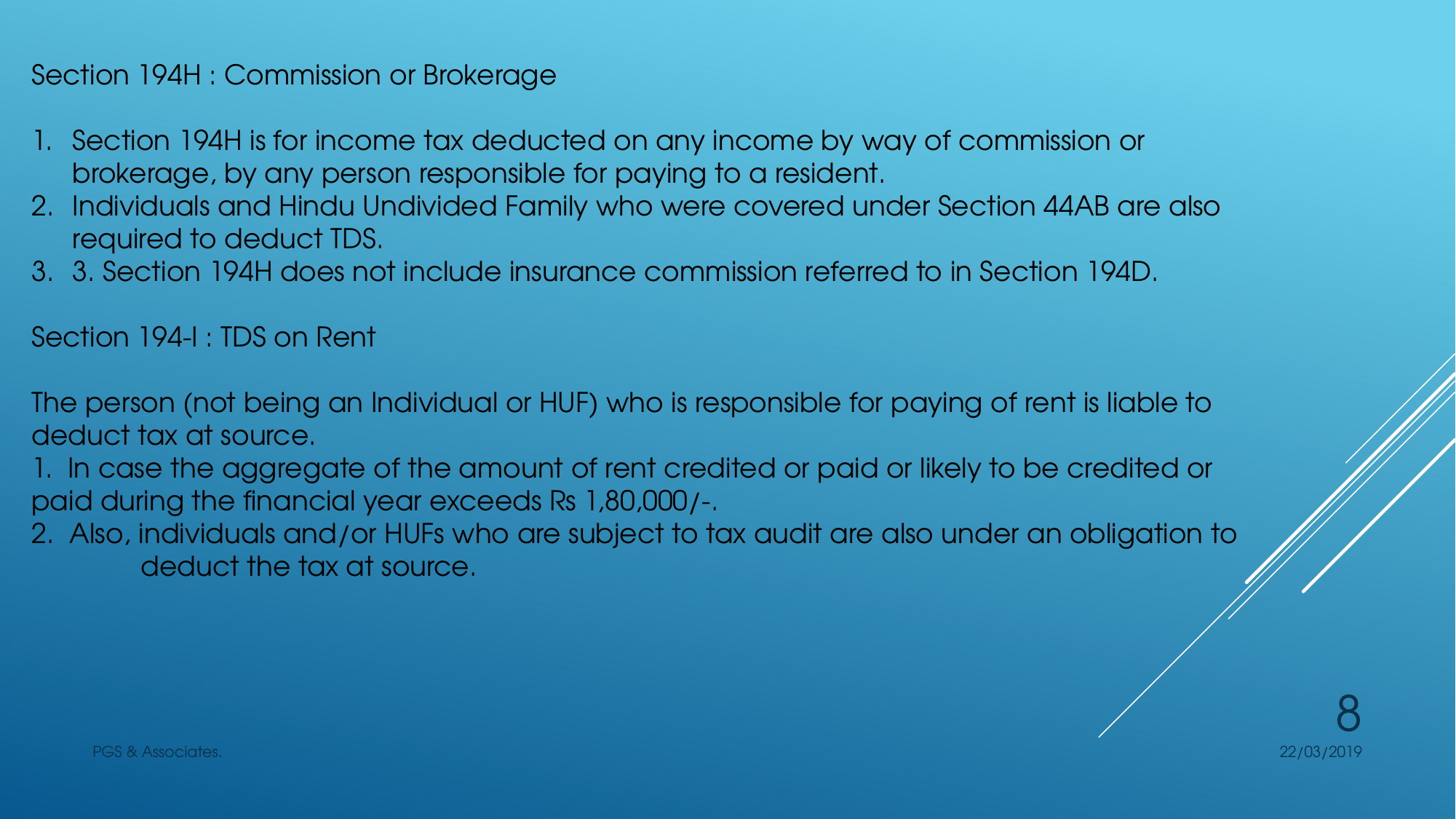

Section 194H : Commission or Brokerage

Section 194H is for income tax deducted on any income by way of commission or brokerage, by any person responsible for paying to a resident.
Individuals and Hindu Undivided Family who were covered under Section 44AB are also required to deduct TDS.
3. Section 194H does not include insurance commission referred to in Section 194D.

Section 194-I : TDS on Rent

The person (not being an Individual or HUF) who is responsible for paying of rent is liable to 	deduct tax at source.
1.  In case the aggregate of the amount of rent credited or paid or likely to be credited or 	paid during the financial year exceeds Rs 1,80,000/-.
2.  Also, individuals and/or HUFs who are subject to tax audit are also under an obligation to 	deduct the tax at source.

8
PGS & Associates.
22/03/2019